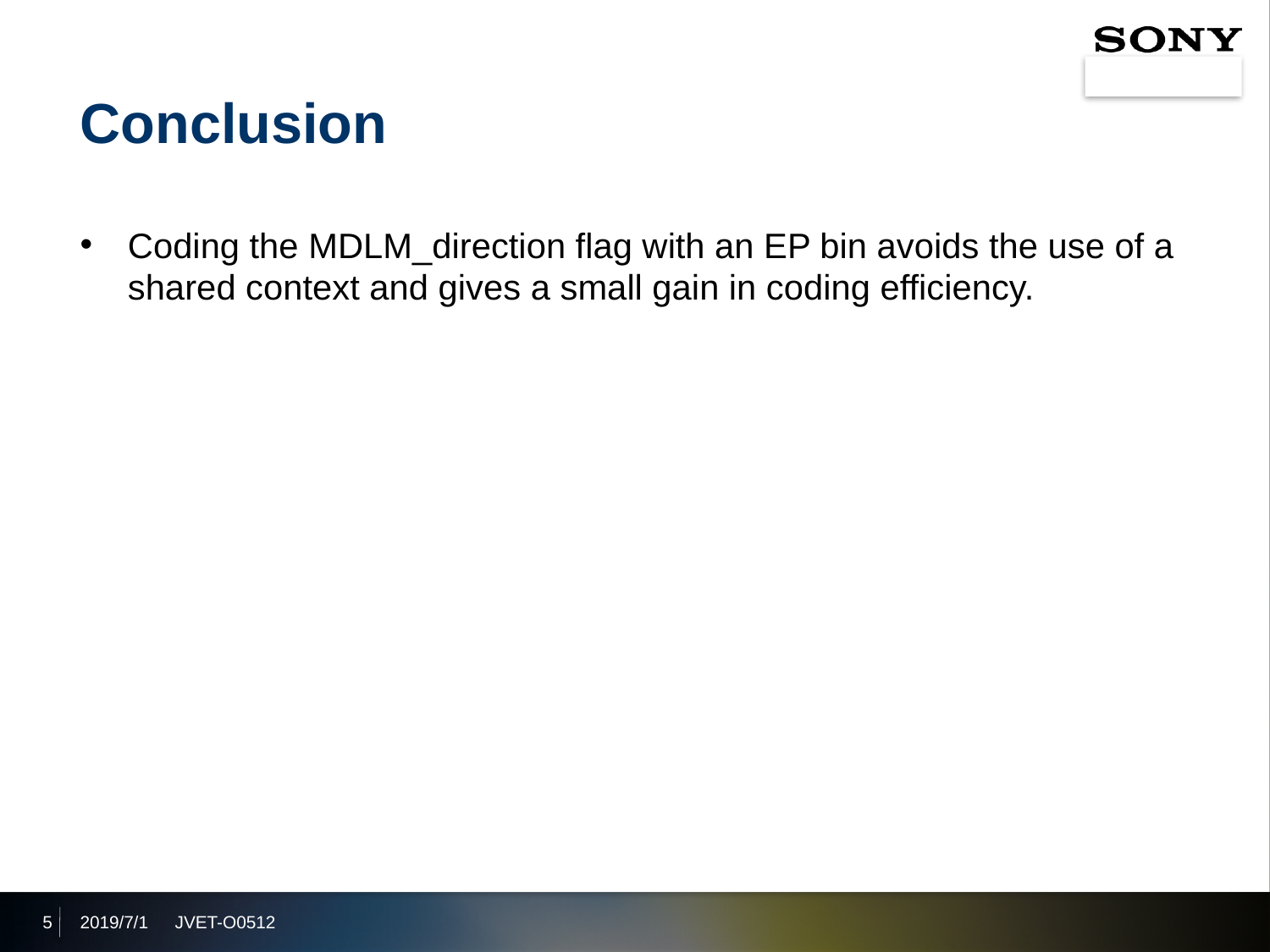

# Conclusion

Coding the MDLM_direction flag with an EP bin avoids the use of a shared context and gives a small gain in coding efficiency.
5
2019/7/1
JVET-O0512